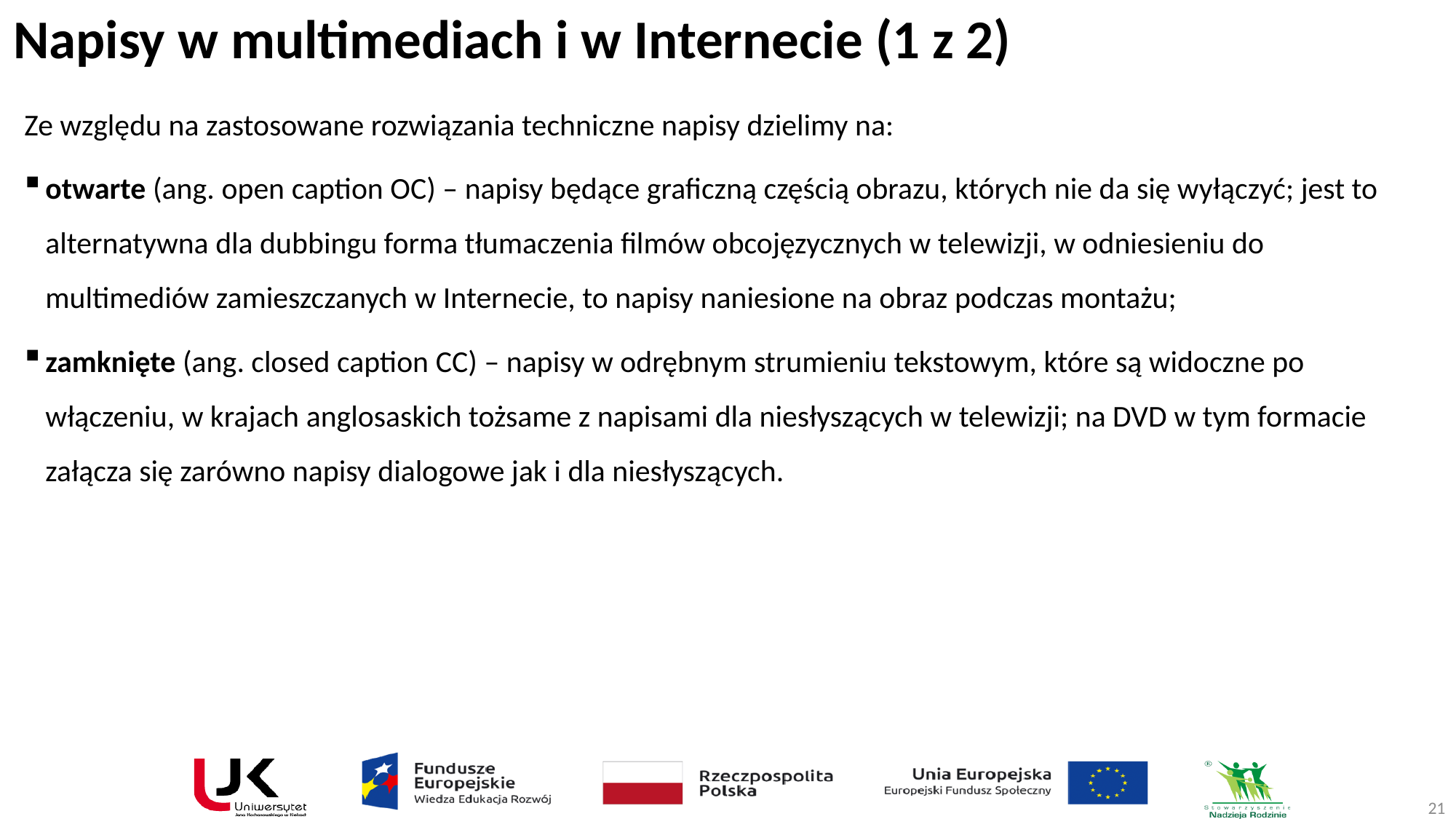

# Napisy w multimediach i w Internecie (1 z 2)
Ze względu na zastosowane rozwiązania techniczne napisy dzielimy na:
otwarte (ang. open caption OC) – napisy będące graficzną częścią obrazu, których nie da się wyłączyć; jest to alternatywna dla dubbingu forma tłumaczenia filmów obcojęzycznych w telewizji, w odniesieniu do multimediów zamieszczanych w Internecie, to napisy naniesione na obraz podczas montażu;
zamknięte (ang. closed caption CC) – napisy w odrębnym strumieniu tekstowym, które są widoczne po włączeniu, w krajach anglosaskich tożsame z napisami dla niesłyszących w telewizji; na DVD w tym formacie załącza się zarówno napisy dialogowe jak i dla niesłyszących.

21